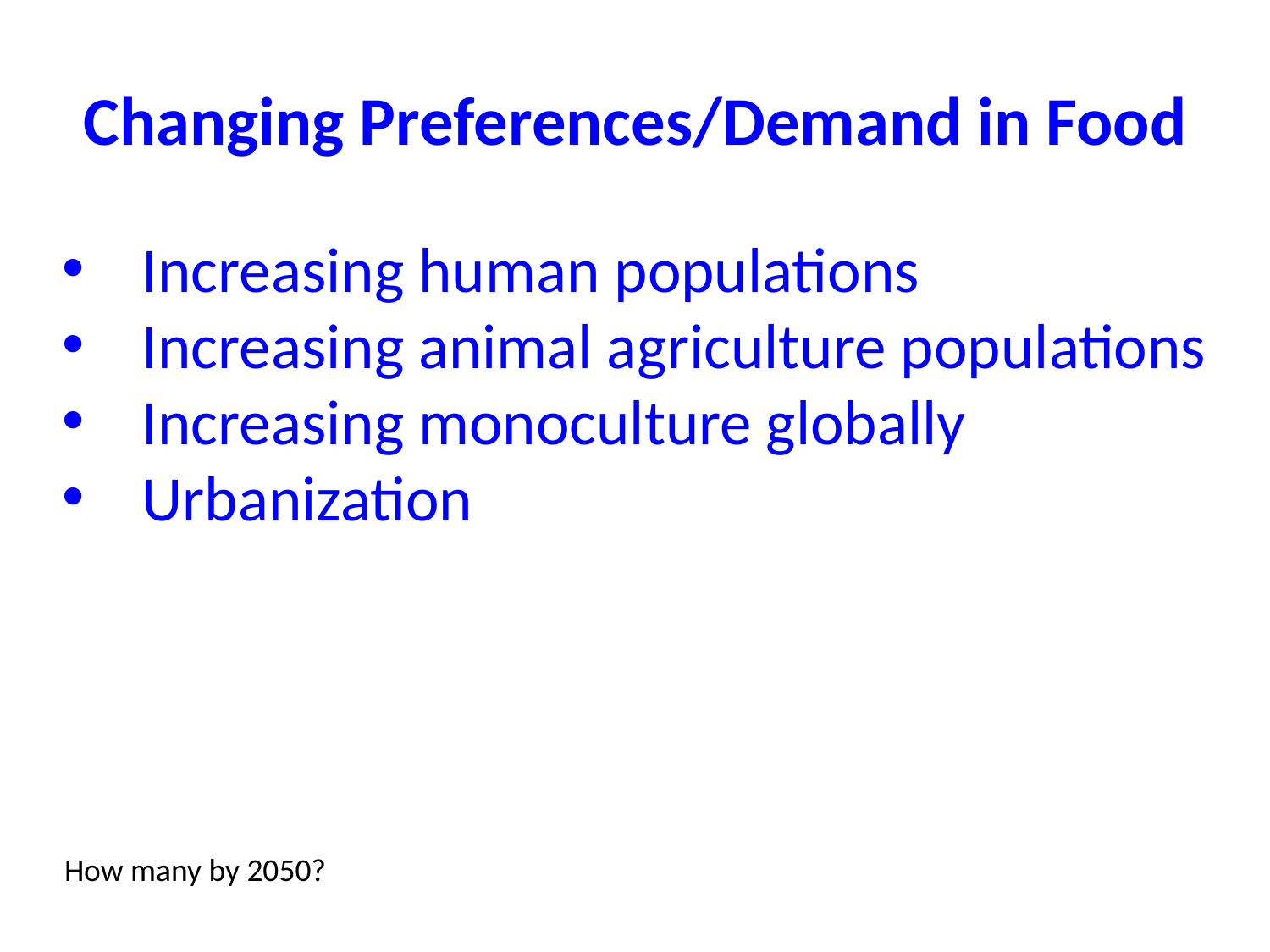

# Changing Preferences/Demand in Food
Increasing human populations
Increasing animal agriculture populations
Increasing monoculture globally
Urbanization
How many by 2050?